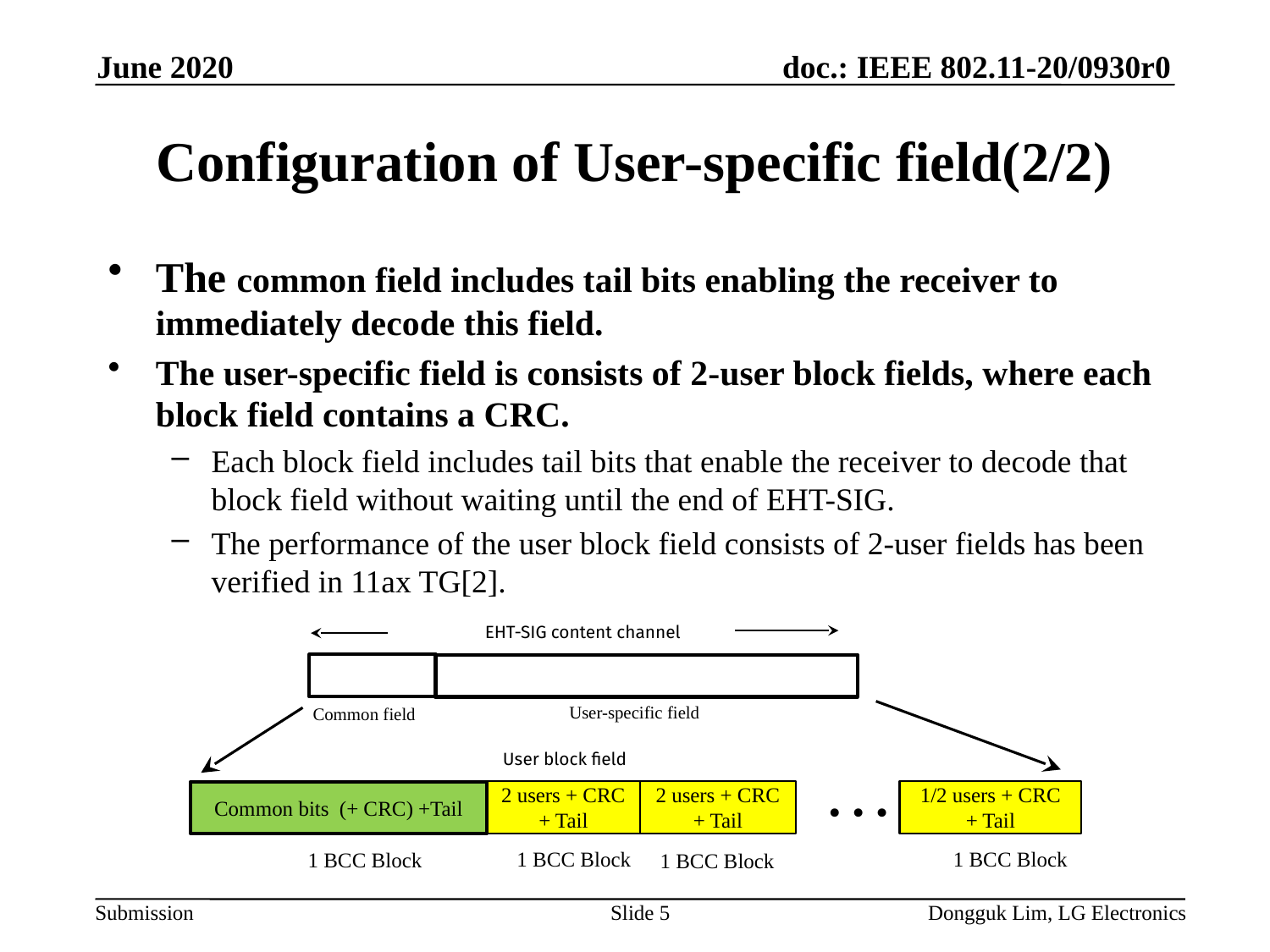

June 2020
# Configuration of User-specific field(2/2)
The common field includes tail bits enabling the receiver to immediately decode this field.
The user-specific field is consists of 2-user block fields, where each block field contains a CRC.
Each block field includes tail bits that enable the receiver to decode that block field without waiting until the end of EHT-SIG.
The performance of the user block field consists of 2-user fields has been verified in 11ax TG[2].

EHT-SIG content channel

User-specific field
Common field
…
User block field
2 users + CRC + Tail
2 users + CRC + Tail
1/2 users + CRC + Tail
Common bits  (+ CRC) +Tail
1 BCC Block
1 BCC Block
1 BCC Block
1 BCC Block
Slide 5
Dongguk Lim, LG Electronics